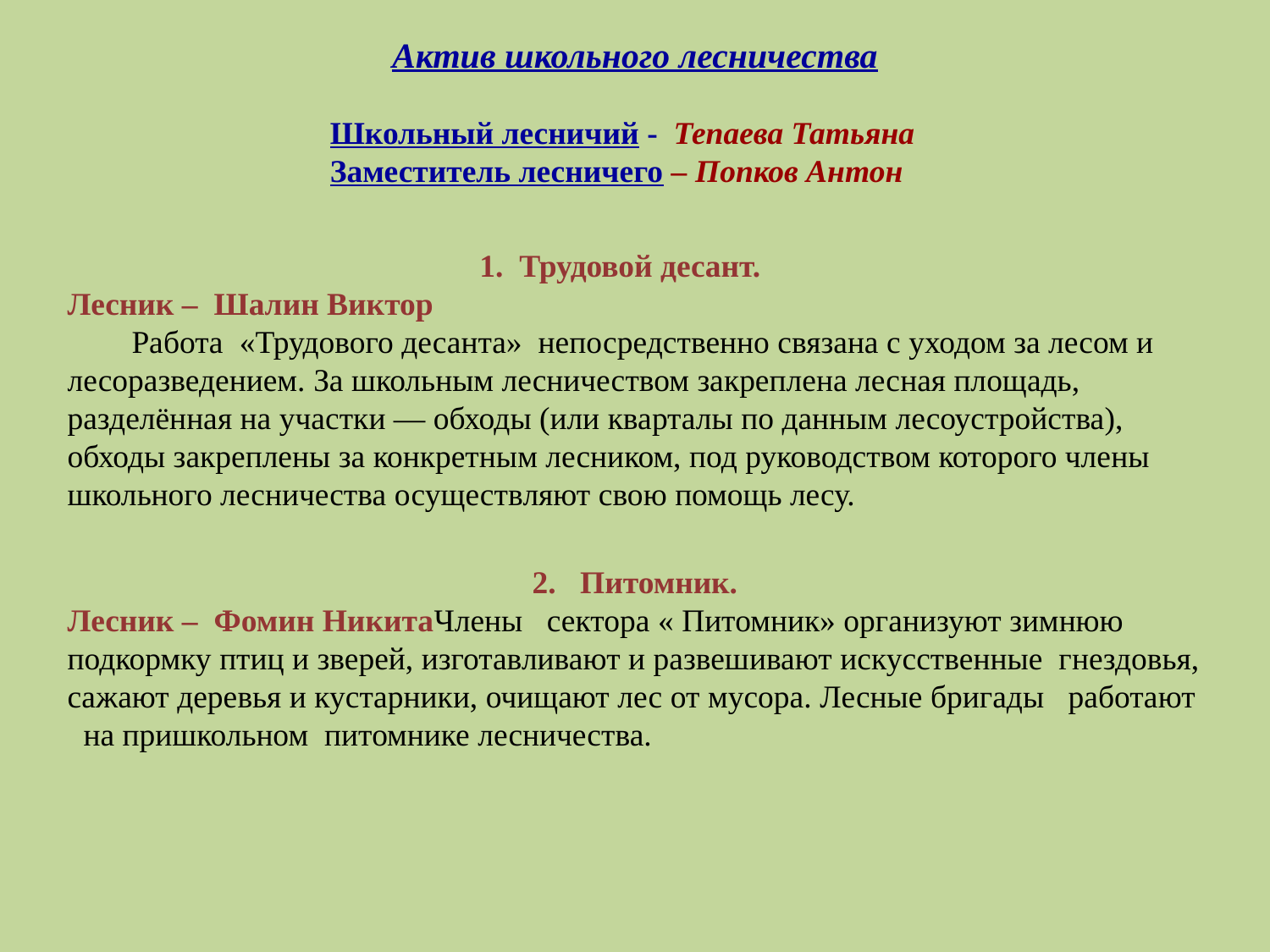

Актив школьного лесничества

Школьный лесничий -  Тепаева Татьяна
Заместитель лесничего – Попков Антон
1.  Трудовой десант.
Лесник –  Шалин Виктор
        Работа  «Трудового десанта»  непосредственно связана с уходом за лесом и лесоразведением. За школьным лесничеством закреплена лесная площадь, разделённая на участки — обходы (или кварталы по данным лесоустройства), обходы закреплены за конкретным лесником, под руководством которого члены школьного лесничества осуществляют свою помощь лесу.
2.   Питомник.
Лесник –  Фомин НикитаЧлены   сектора « Питомник» организуют зимнюю подкормку птиц и зверей, изготавливают и развешивают искусственные  гнездовья, сажают деревья и кустарники, очищают лес от мусора. Лесные бригады   работают   на пришкольном  питомнике лесничества.